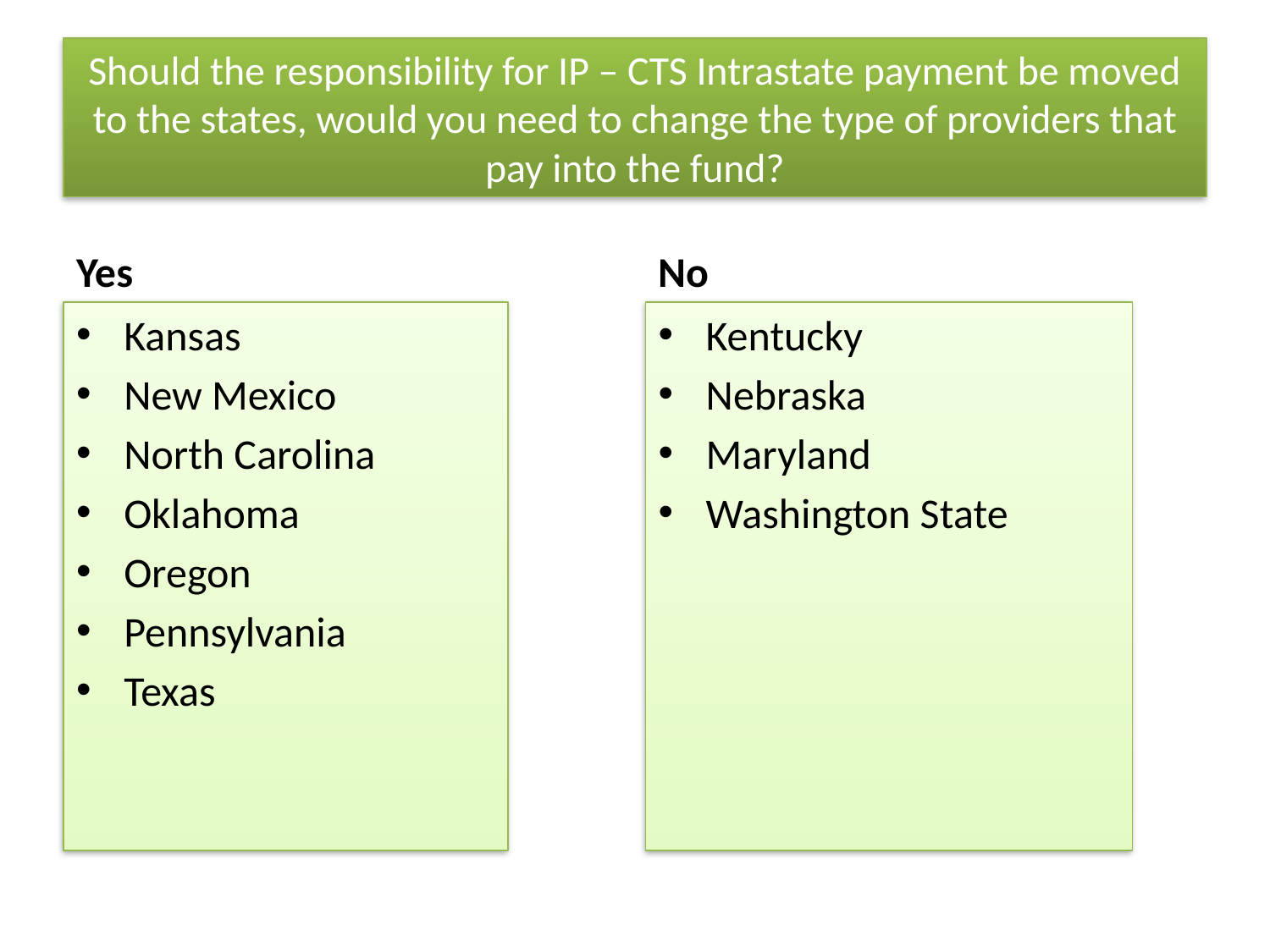

# Should the responsibility for IP – CTS Intrastate payment be moved to the states, would you need to change the type of providers that pay into the fund?
Yes
No
Kansas
New Mexico
North Carolina
Oklahoma
Oregon
Pennsylvania
Texas
Kentucky
Nebraska
Maryland
Washington State